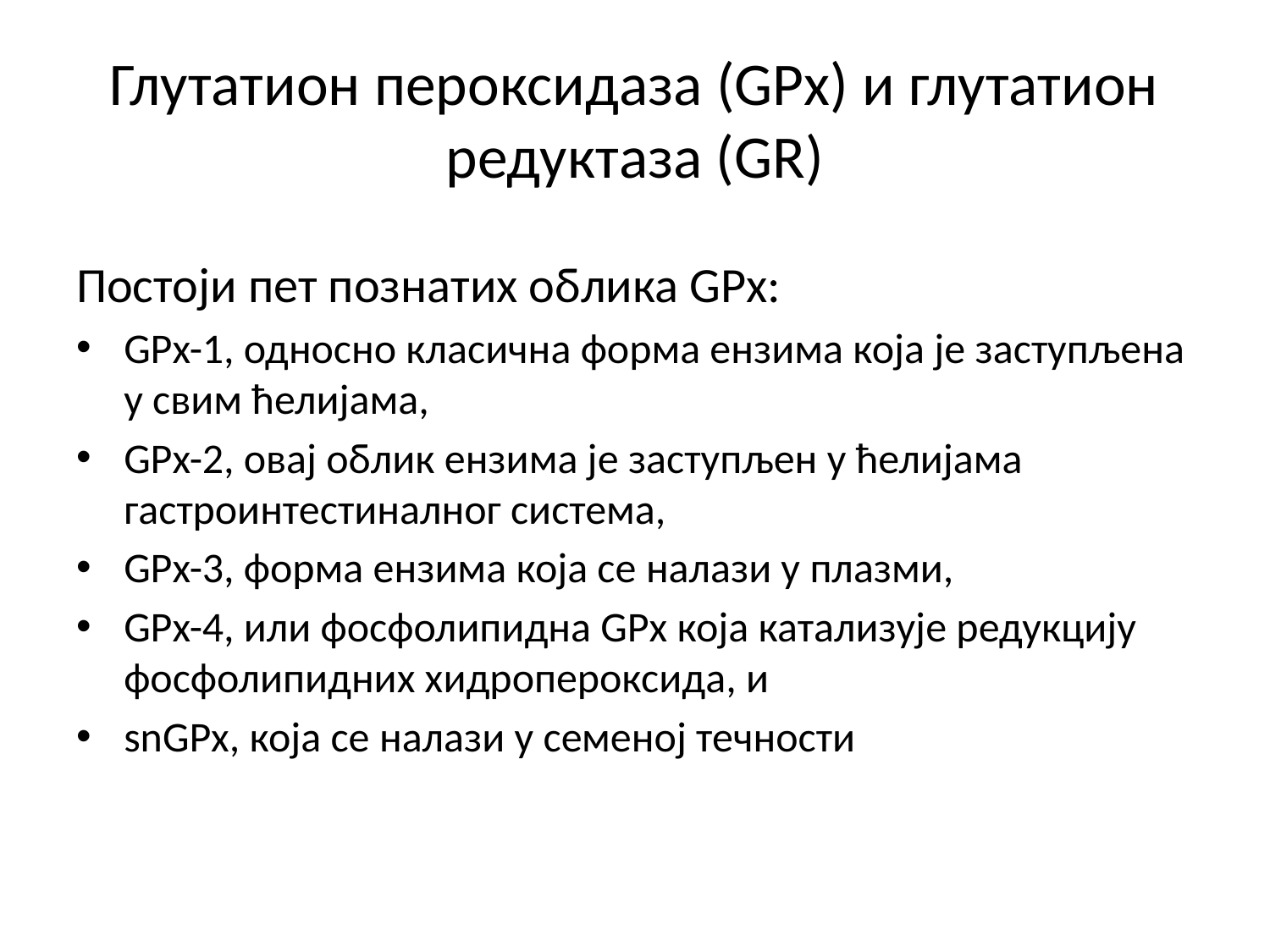

# Глутатион пероксидаза (GPx) и глутатион редуктаза (GR)

Постоји пет познатих облика GPx:
GPx-1, односно класична форма ензима која је заступљена у свим ћелијама,
GPx-2, овај облик ензима је заступљен у ћелијама гастроинтестиналног система,
GPx-3, форма ензима која се налази у плазми,
GPx-4, или фосфолипидна GPx која катализује редукцију фосфолипидних хидропероксида, и
snGPx, која се налази у семеној течности